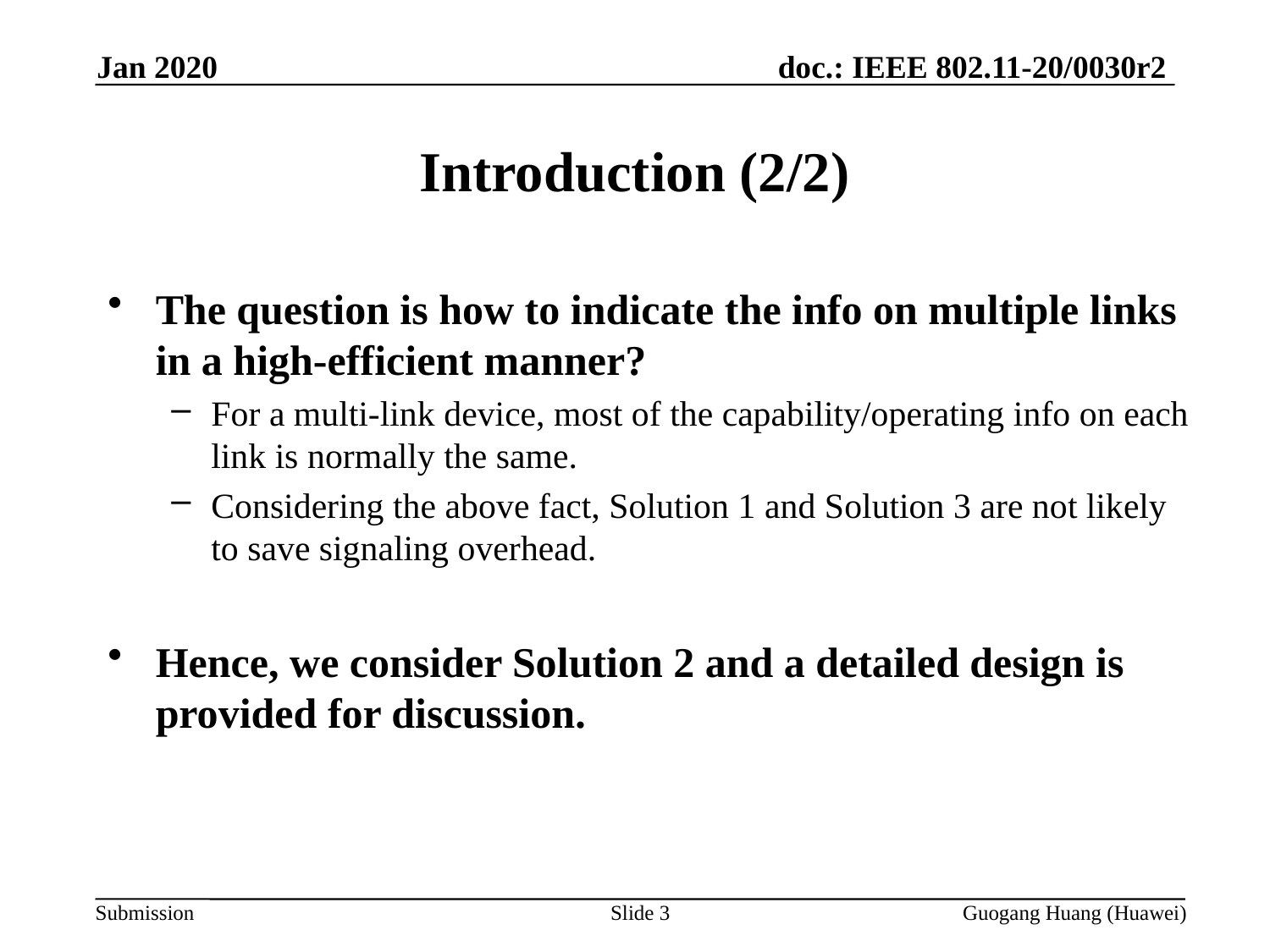

Jan 2020
Introduction (2/2)
The question is how to indicate the info on multiple links in a high-efficient manner?
For a multi-link device, most of the capability/operating info on each link is normally the same.
Considering the above fact, Solution 1 and Solution 3 are not likely to save signaling overhead.

Hence, we consider Solution 2 and a detailed design is provided for discussion.

Slide 3
Guogang Huang (Huawei)